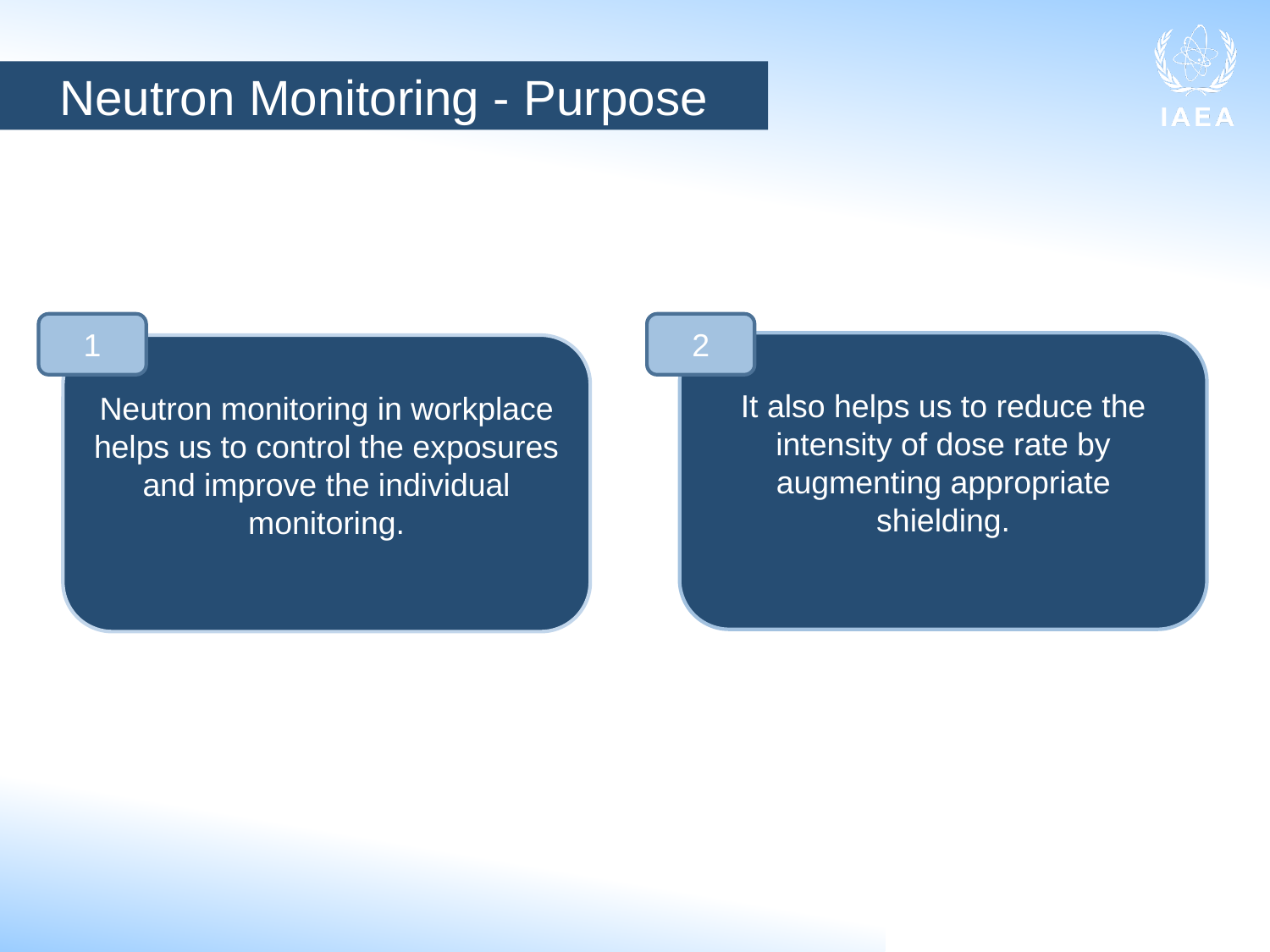

Neutron Monitoring - Purpose
1
2
It also helps us to reduce the intensity of dose rate by augmenting appropriate shielding.

Neutron monitoring in workplace helps us to control the exposures and improve the individual monitoring.